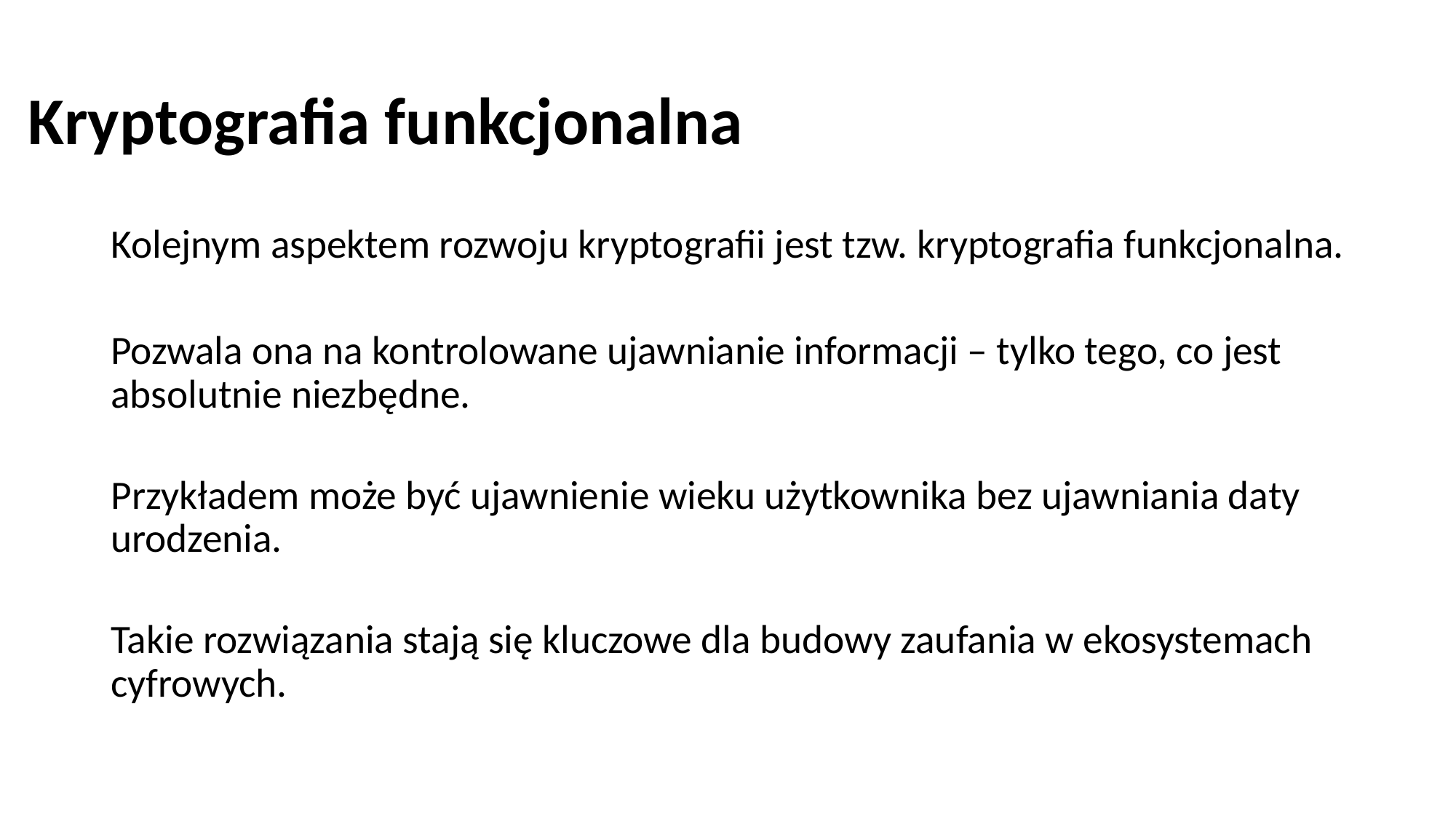

# Kryptografia funkcjonalna
Kolejnym aspektem rozwoju kryptografii jest tzw. kryptografia funkcjonalna.
Pozwala ona na kontrolowane ujawnianie informacji – tylko tego, co jest absolutnie niezbędne.
Przykładem może być ujawnienie wieku użytkownika bez ujawniania daty urodzenia.
Takie rozwiązania stają się kluczowe dla budowy zaufania w ekosystemach cyfrowych.